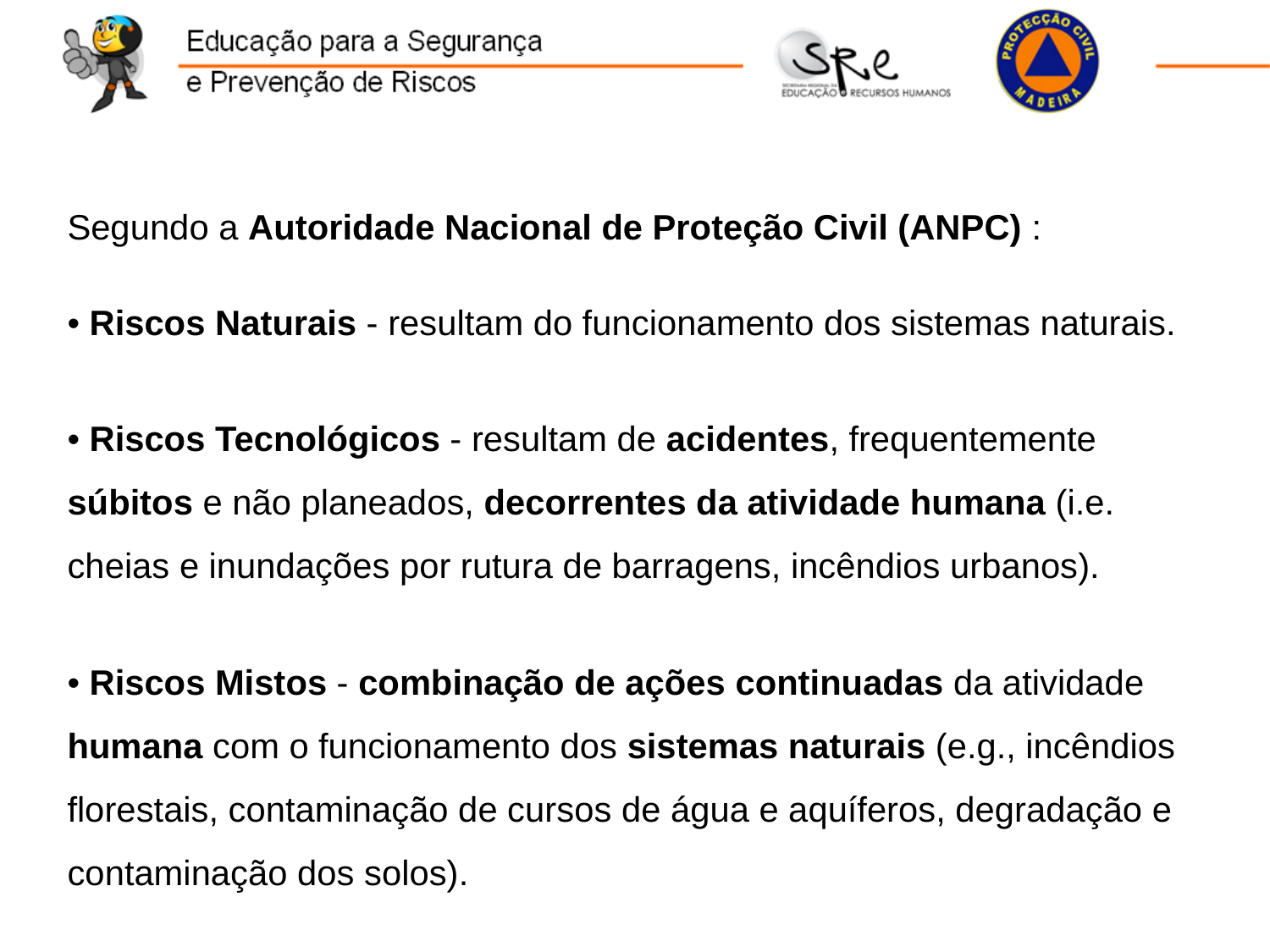

Segundo a Autoridade Nacional de Proteção Civil (ANPC) :
• Riscos Naturais - resultam do funcionamento dos sistemas naturais.
• Riscos Tecnológicos - resultam de acidentes, frequentemente súbitos e não planeados, decorrentes da atividade humana (i.e. cheias e inundações por rutura de barragens, incêndios urbanos).
• Riscos Mistos - combinação de ações continuadas da atividade humana com o funcionamento dos sistemas naturais (e.g., incêndios florestais, contaminação de cursos de água e aquíferos, degradação e contaminação dos solos).